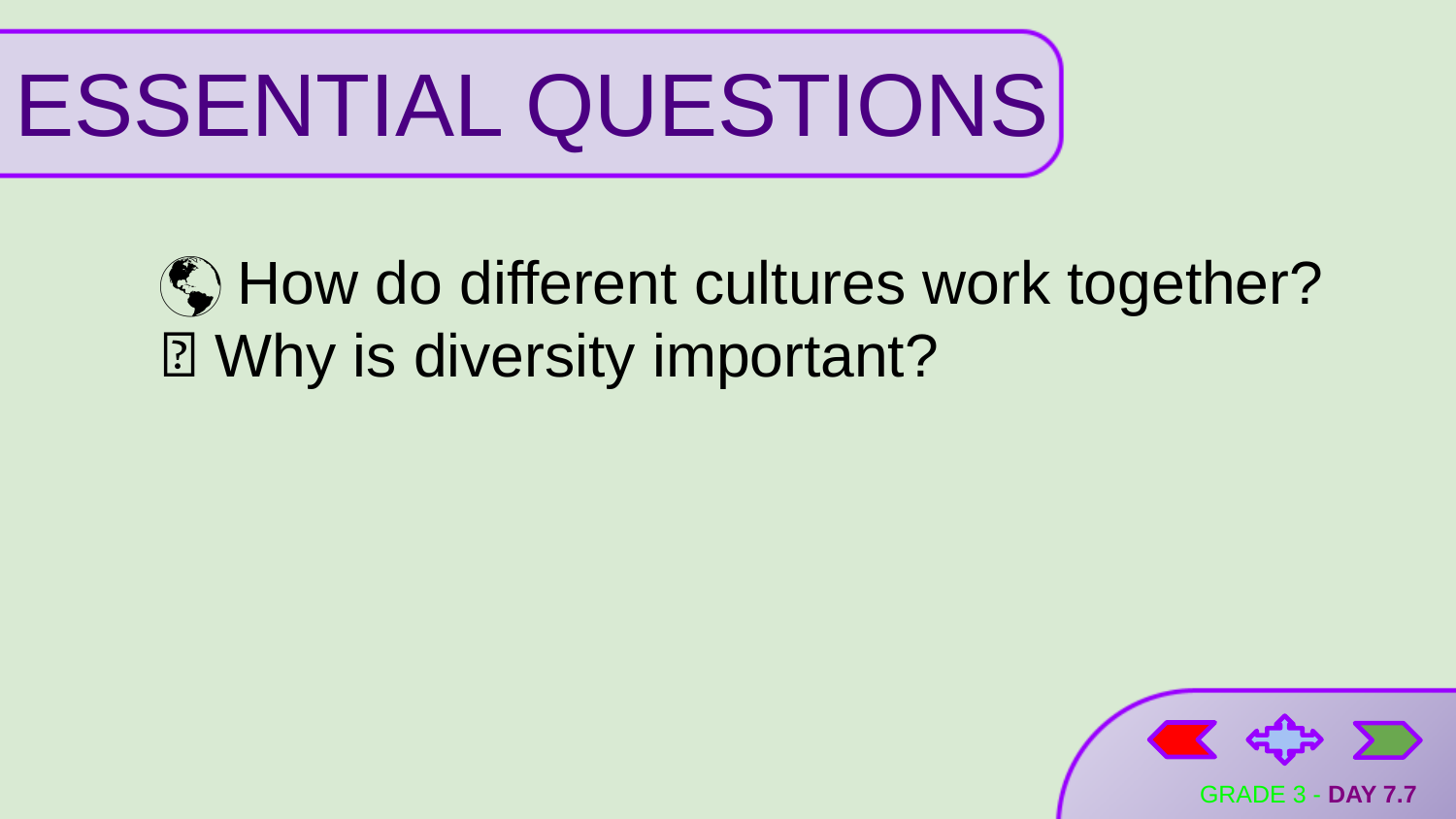

# ESSENTIAL QUESTIONS

🌎 How do different cultures work together?
🧩 Why is diversity important?

GRADE 3 - DAY 7.7